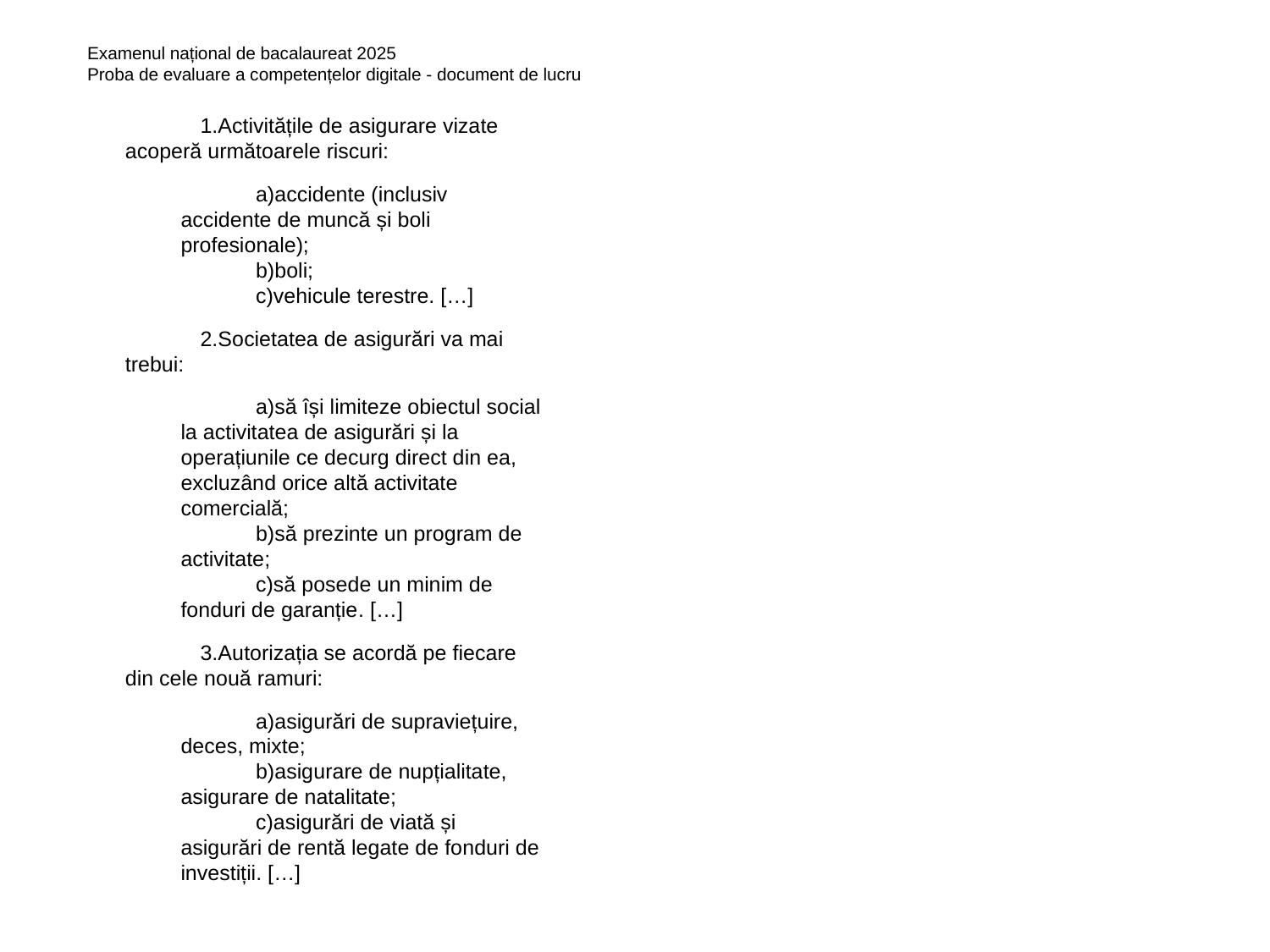

Examenul național de bacalaureat 2025
Proba de evaluare a competențelor digitale - document de lucru
Activitățile de asigurare vizate acoperă următoarele riscuri:
accidente (inclusiv accidente de muncă și boli profesionale);
boli;
vehicule terestre. […]
Societatea de asigurări va mai trebui:
să își limiteze obiectul social la activitatea de asigurări și la operațiunile ce decurg direct din ea, excluzând orice altă activitate comercială;
să prezinte un program de activitate;
să posede un minim de fonduri de garanție. […]
Autorizația se acordă pe fiecare din cele nouă ramuri:
asigurări de supraviețuire, deces, mixte;
asigurare de nupțialitate, asigurare de natalitate;
asigurări de viată și asigurări de rentă legate de fonduri de investiții. […]